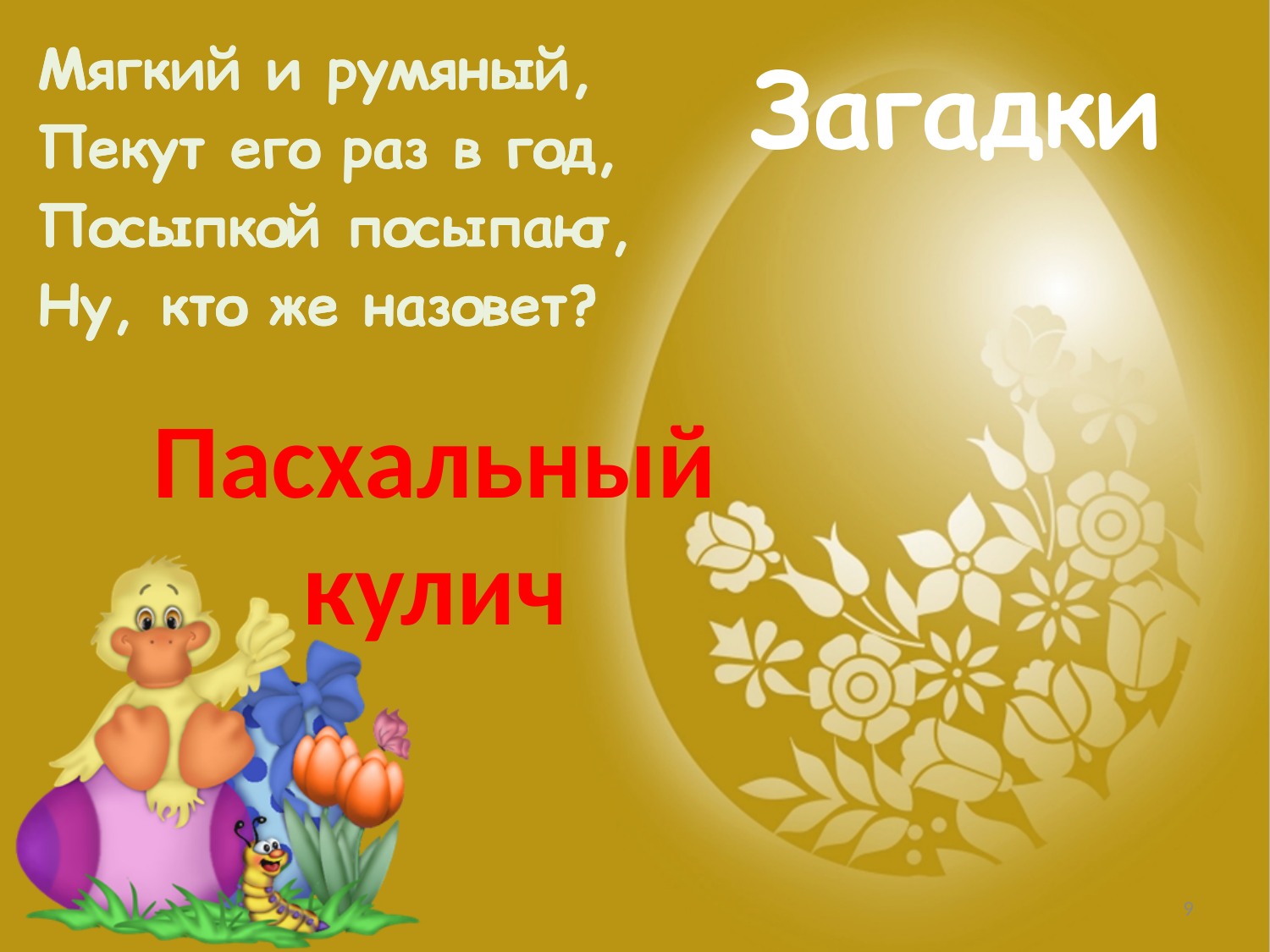

Мягкий и румяный,
Пекут его раз в год,
Посыпкой посыпают,
Ну, кто же назовет?
# Загадки
Мягкий и румяный,
Пекут его раз в год,
Посыпкой посыпают,
Ну, кто же назовет?
Пасхальный кулич
9